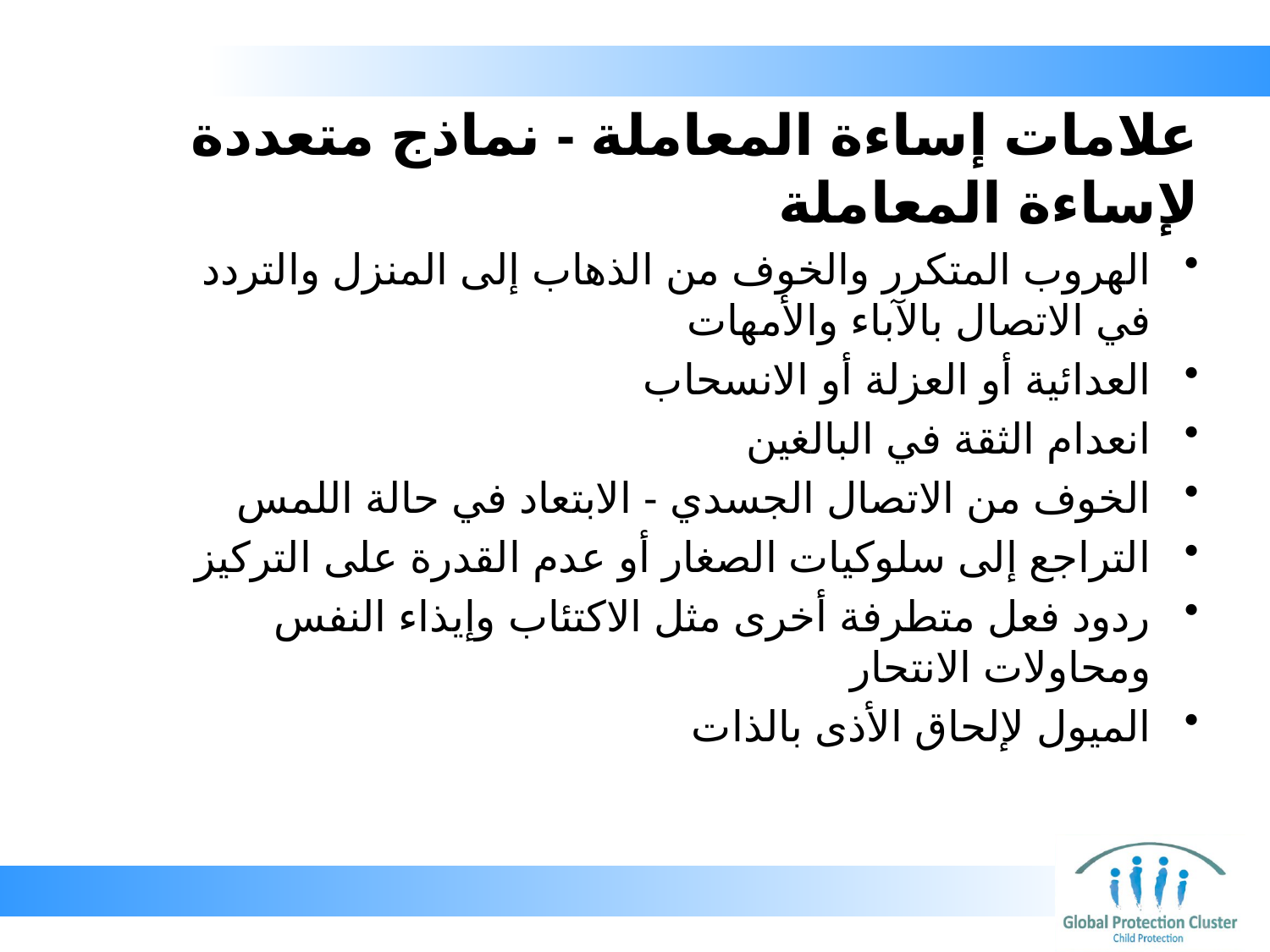

# علامات إساءة المعاملة - نماذج متعددة لإساءة المعاملة
الهروب المتكرر والخوف من الذهاب إلى المنزل والتردد في الاتصال بالآباء والأمهات
العدائية أو العزلة أو الانسحاب
انعدام الثقة في البالغين
الخوف من الاتصال الجسدي - الابتعاد في حالة اللمس
التراجع إلى سلوكيات الصغار أو عدم القدرة على التركيز
ردود فعل متطرفة أخرى مثل الاكتئاب وإيذاء النفس ومحاولات الانتحار
الميول لإلحاق الأذى بالذات